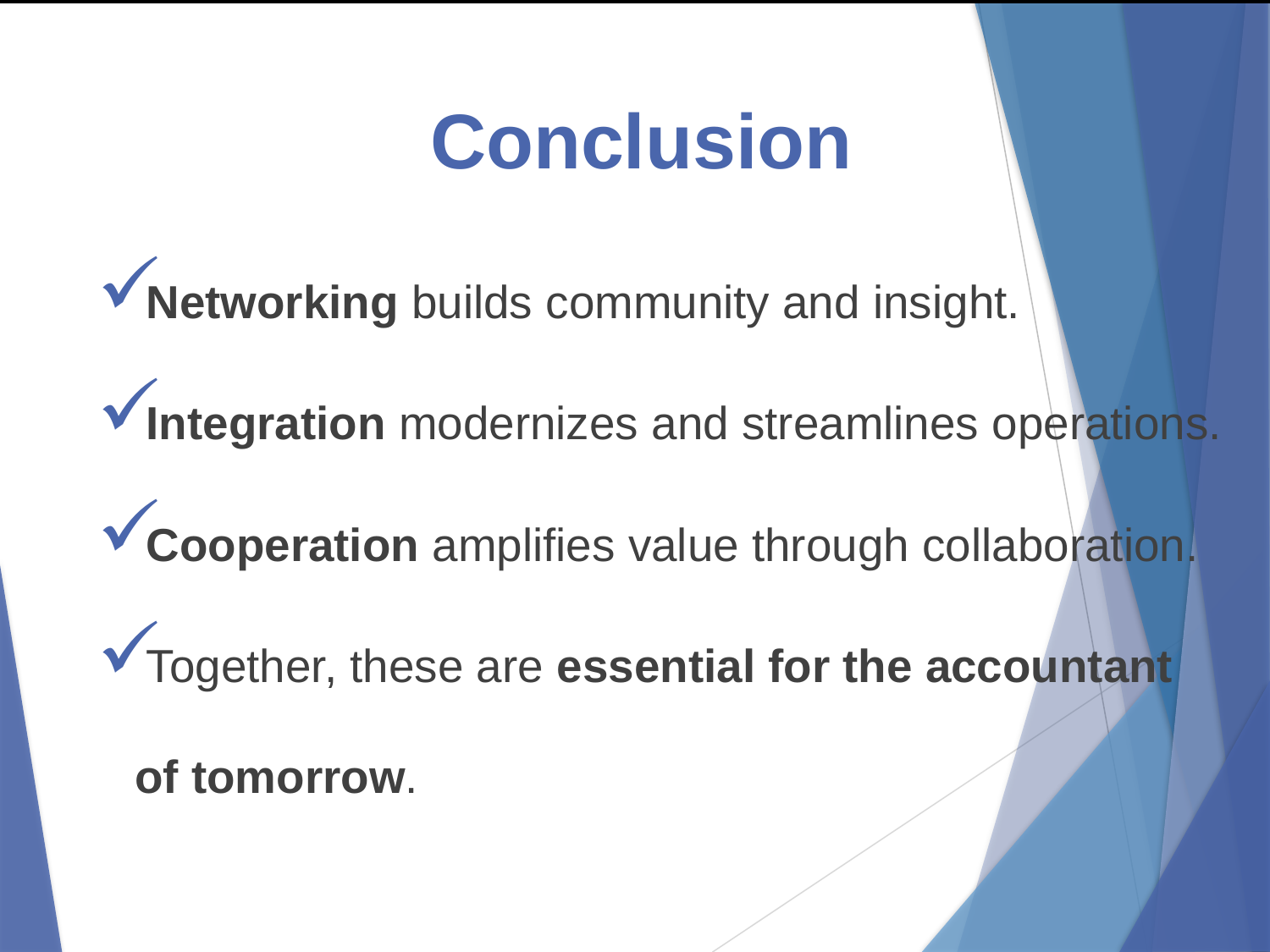

Open the floor for any questions from students.

# Conclusion
Networking builds community and insight.
Integration modernizes and streamlines operations.
Cooperation amplifies value through collaboration.
Together, these are essential for the accountant of tomorrow.